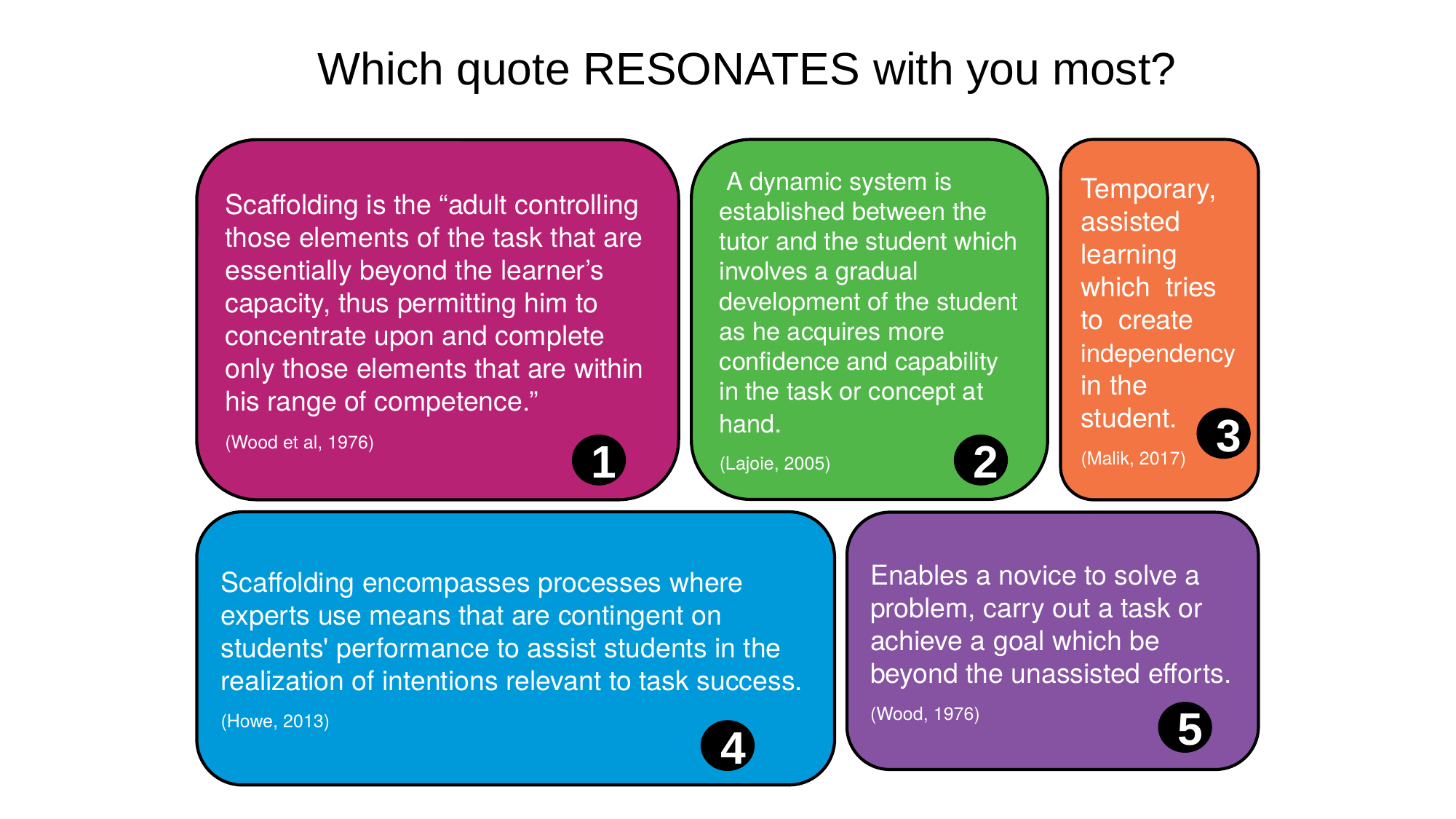

Which quote RESONATES with you most?
Temporary,  assisted  learning  which  tries  to  create  independency in the student.
(Malik, 2017)
 A dynamic system is established between the tutor and the student which involves a gradual development of the student as he acquires more confidence and capability in the task or concept at hand.
(Lajoie, 2005)
Scaffolding is the “adult controlling those elements of the task that are essentially beyond the learner’s capacity, thus permitting him to concentrate upon and complete only those elements that are within his range of competence.”
(Wood et al, 1976)
3
1
2
Scaffolding encompasses processes where experts use means that are contingent on students' performance to assist students in the realization of intentions relevant to task success.
(Howe, 2013)
Enables a novice to solve a problem, carry out a task or achieve a goal which be beyond the unassisted efforts.
(Wood, 1976)
5
4